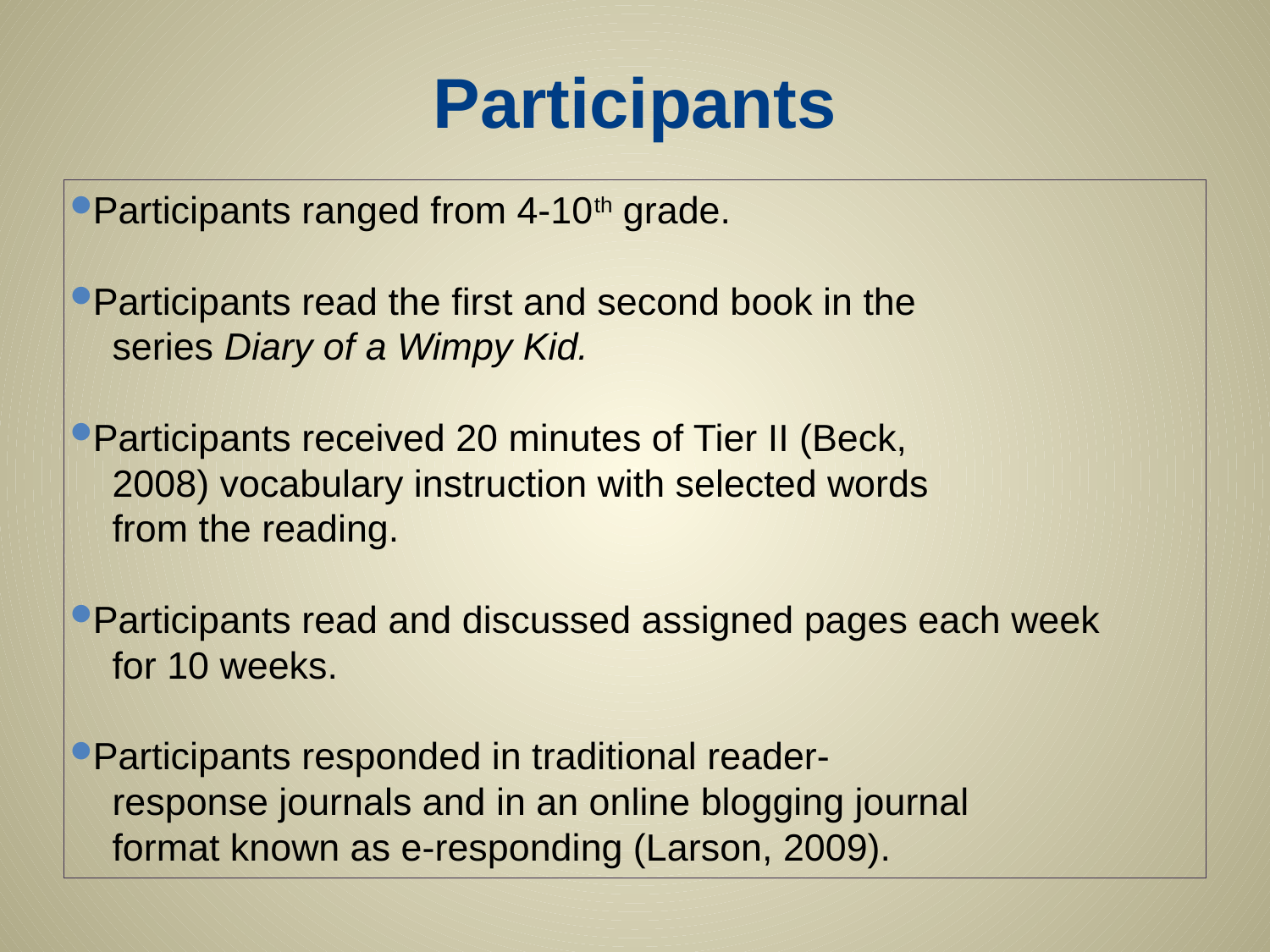

# Participants
Participants ranged from 4-10th grade.

Participants read the first and second book in the
    series Diary of a Wimpy Kid.

Participants received 20 minutes of Tier II (Beck,
    2008) vocabulary instruction with selected words
    from the reading.

Participants read and discussed assigned pages each week
    for 10 weeks.

Participants responded in traditional reader-
    response journals and in an online blogging journal
    format known as e-responding (Larson, 2009).